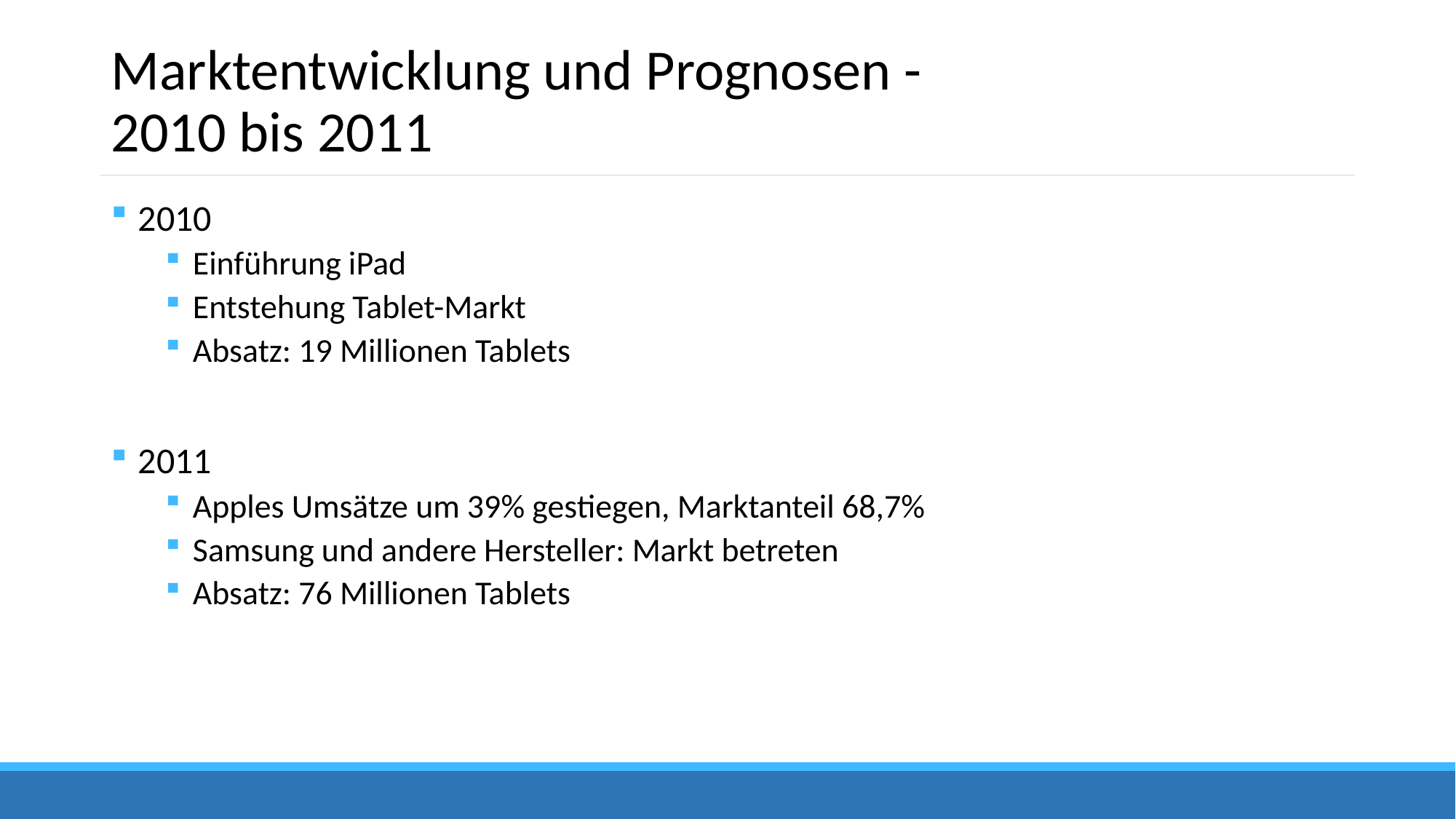

# Marktentwicklung und Prognosen - 2010 bis 2011
2010
Einführung iPad
Entstehung Tablet-Markt
Absatz: 19 Millionen Tablets

2011
Apples Umsätze um 39% gestiegen, Marktanteil 68,7%
Samsung und andere Hersteller: Markt betreten
Absatz: 76 Millionen Tablets